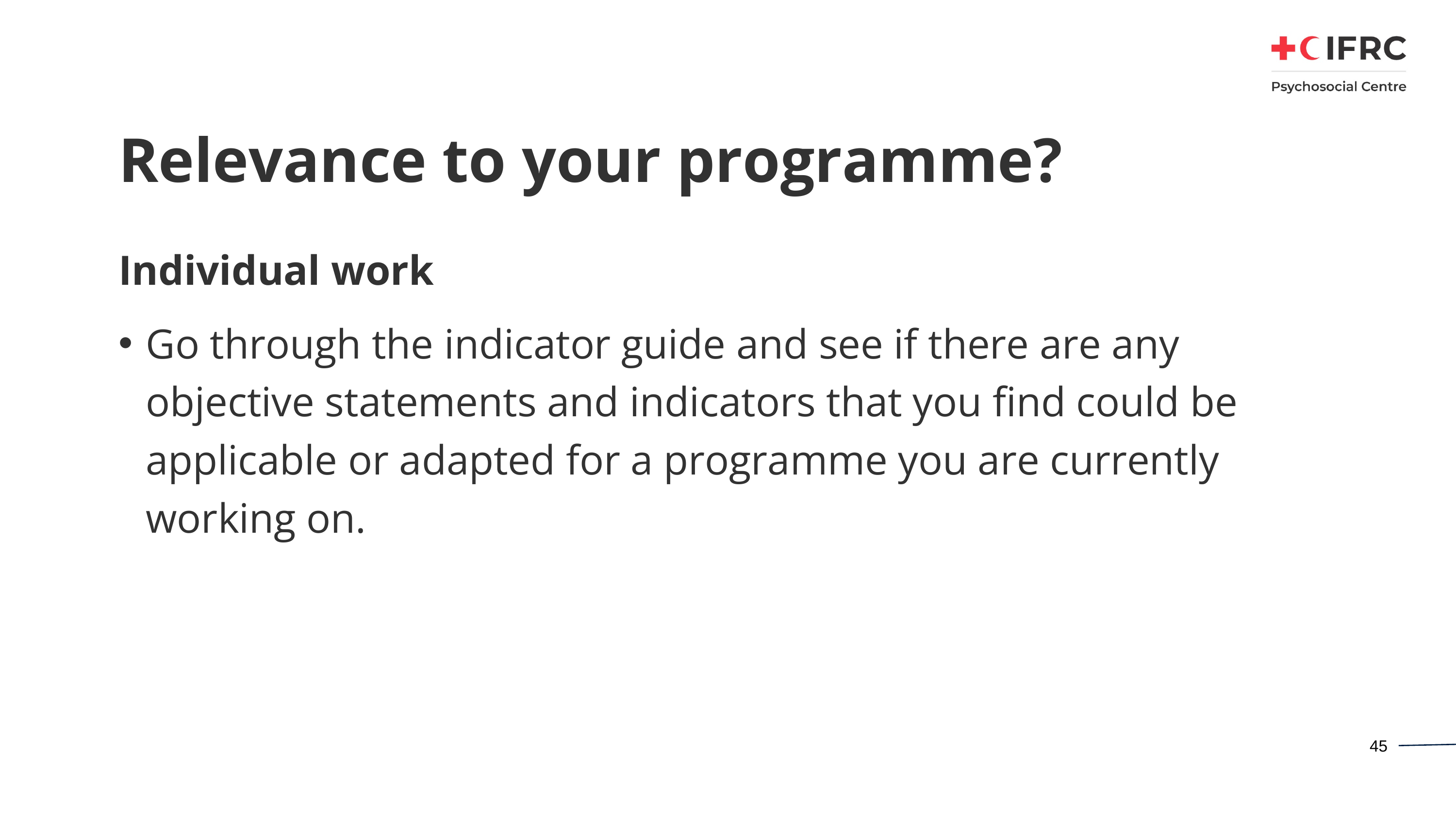

# Relevance to your programme?
Individual work
Go through the indicator guide and see if there are any objective statements and indicators that you find could be applicable or adapted for a programme you are currently working on.